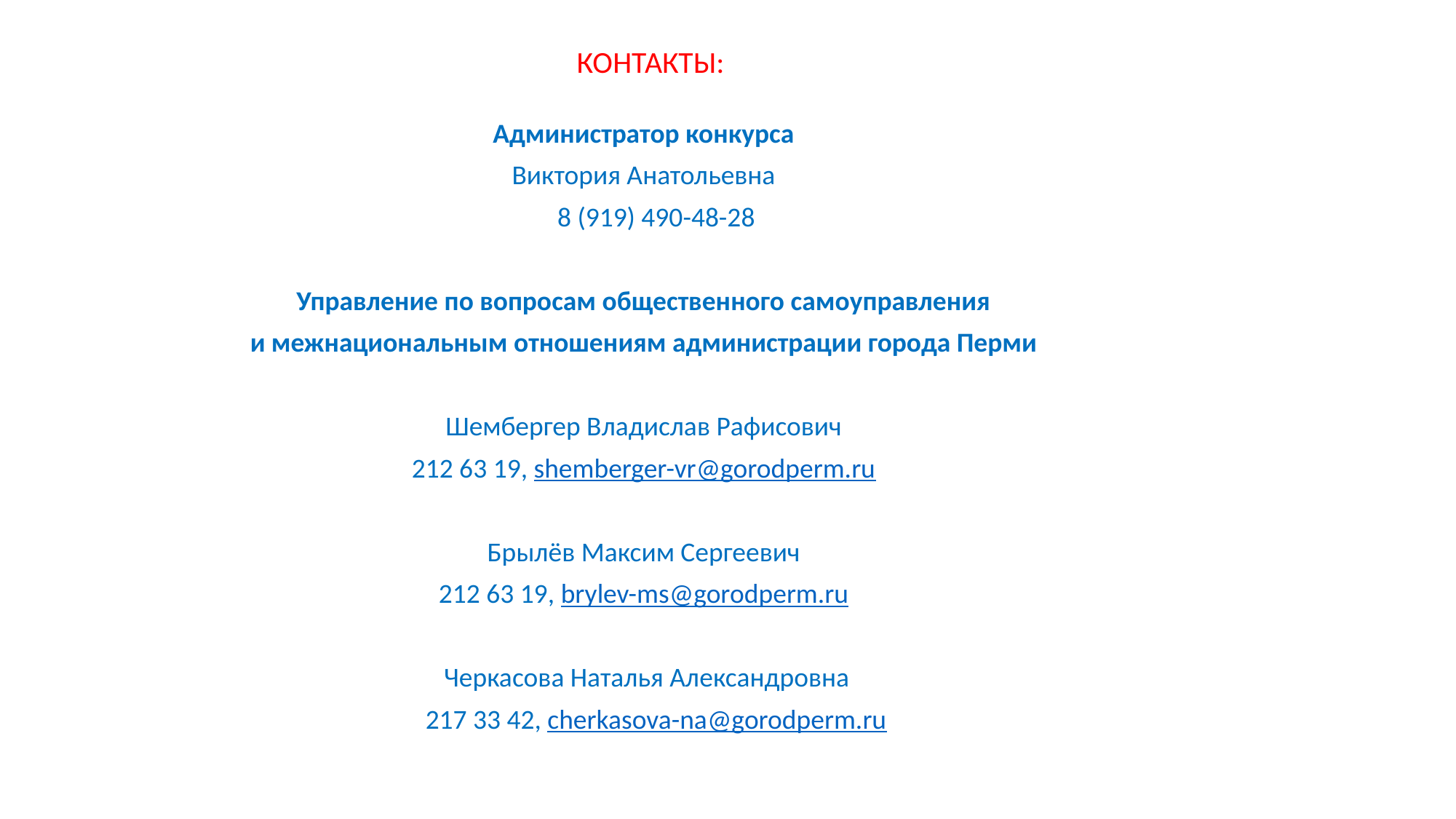

КОНТАКТЫ:

Администратор конкурса
Виктория Анатольевна
    8 (919) 490-48-28

Управление по вопросам общественного самоуправления
и межнациональным отношениям администрации города Перми

Шембергер Владислав Рафисович
212 63 19, shemberger-vr@gorodperm.ru

Брылёв Максим Сергеевич
212 63 19, brylev-ms@gorodperm.ru

 Черкасова Наталья Александровна
    217 33 42, cherkasova-na@gorodperm.ru